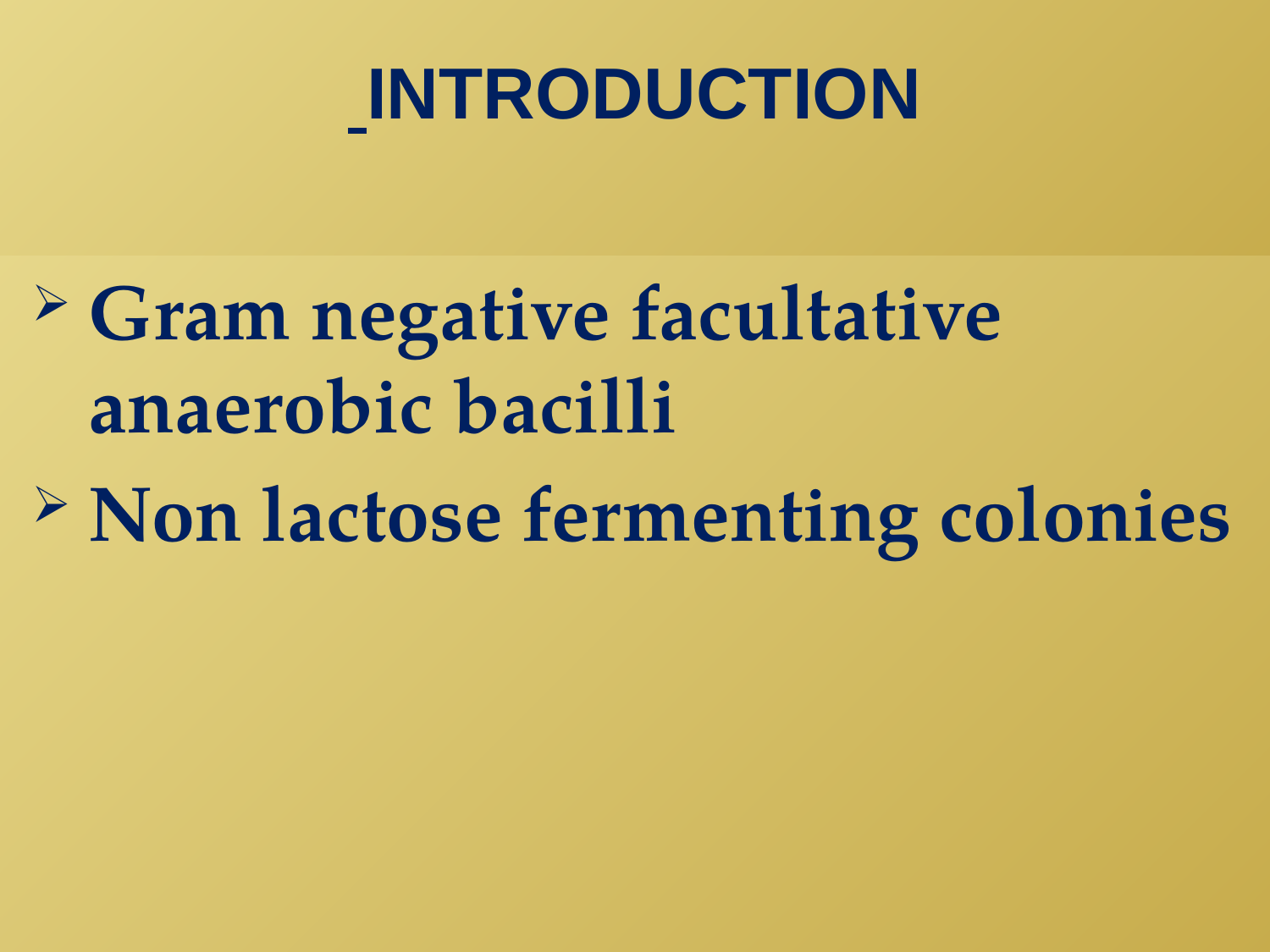

# INTRODUCTION
Gram negative facultative anaerobic bacilli
Non lactose fermenting colonies